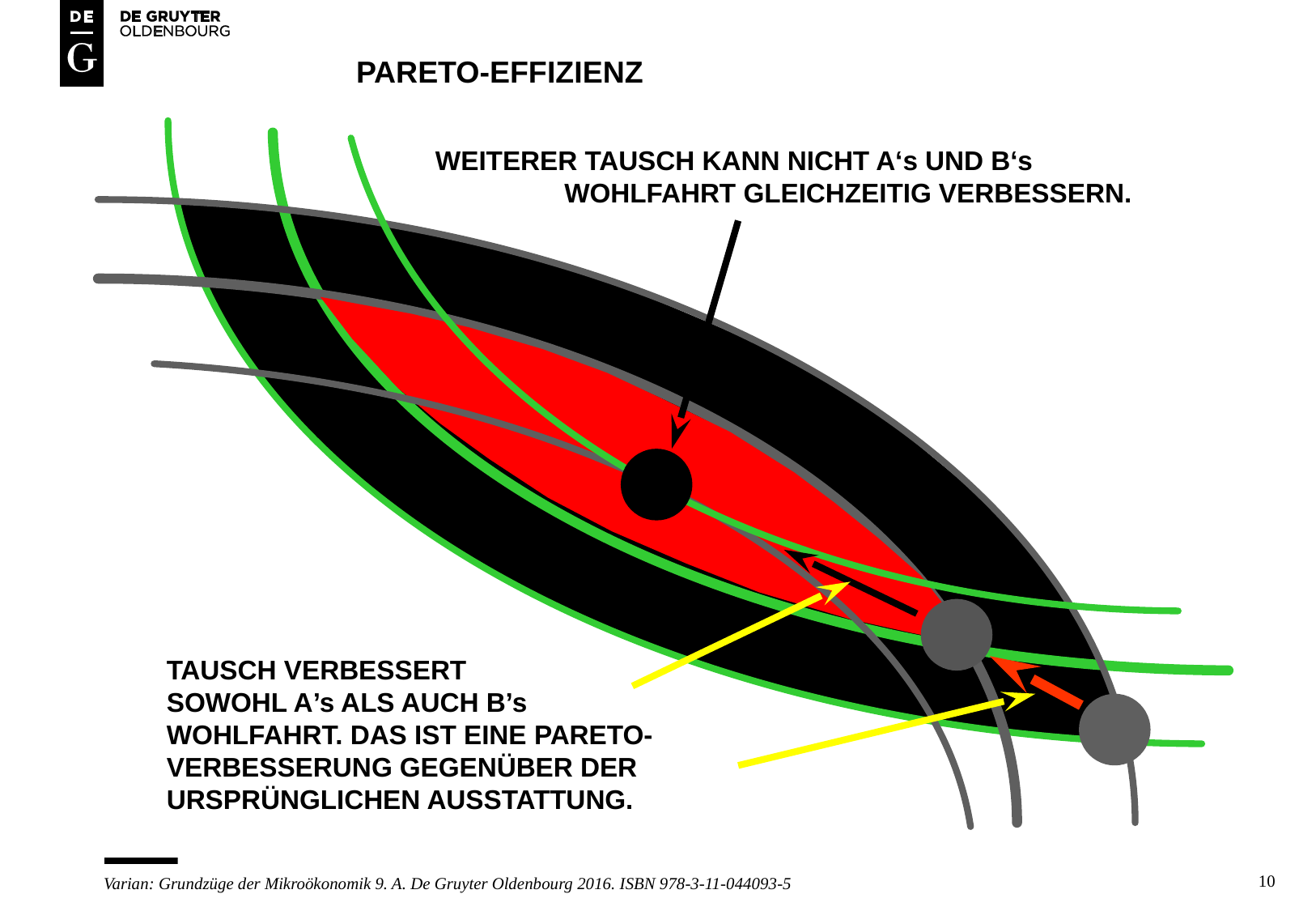

# PARETO-EFFIZIENZ

WEITERER TAUSCH KANN NICHT A‘s UND B‘s
	 WOHLFAHRT GLEICHZEITIG VERBESSERN.

TAUSCH VERBESSERT
SOWOHL A’s ALS AUCH B’s
WOHLFAHRT. DAS IST EINE PARETO-
VERBESSERUNG GEGENÜBER DER
URSPRÜNGLICHEN AUSSTATTUNG.

10
Varian: Grundzüge der Mikroökonomik 9. A. De Gruyter Oldenbourg 2016. ISBN 978-3-11-044093-5